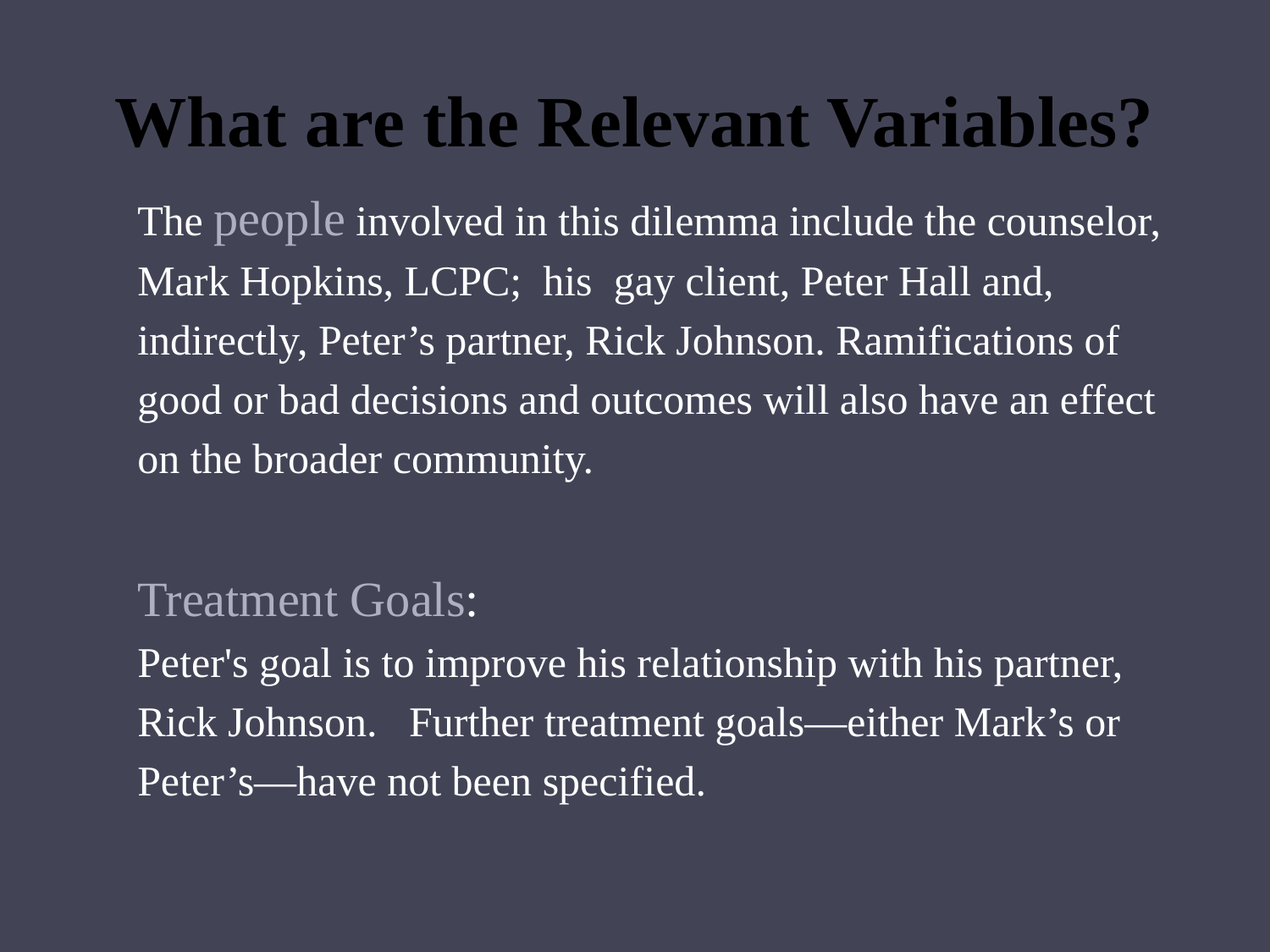

# What are the Relevant Variables?
The people involved in this dilemma include the counselor,
Mark Hopkins, LCPC;  his  gay client, Peter Hall and,
indirectly, Peter’s partner, Rick Johnson. Ramifications of
good or bad decisions and outcomes will also have an effect
on the broader community.

Treatment Goals:
Peter's goal is to improve his relationship with his partner,
Rick Johnson.   Further treatment goals—either Mark’s or
Peter’s—have not been specified.